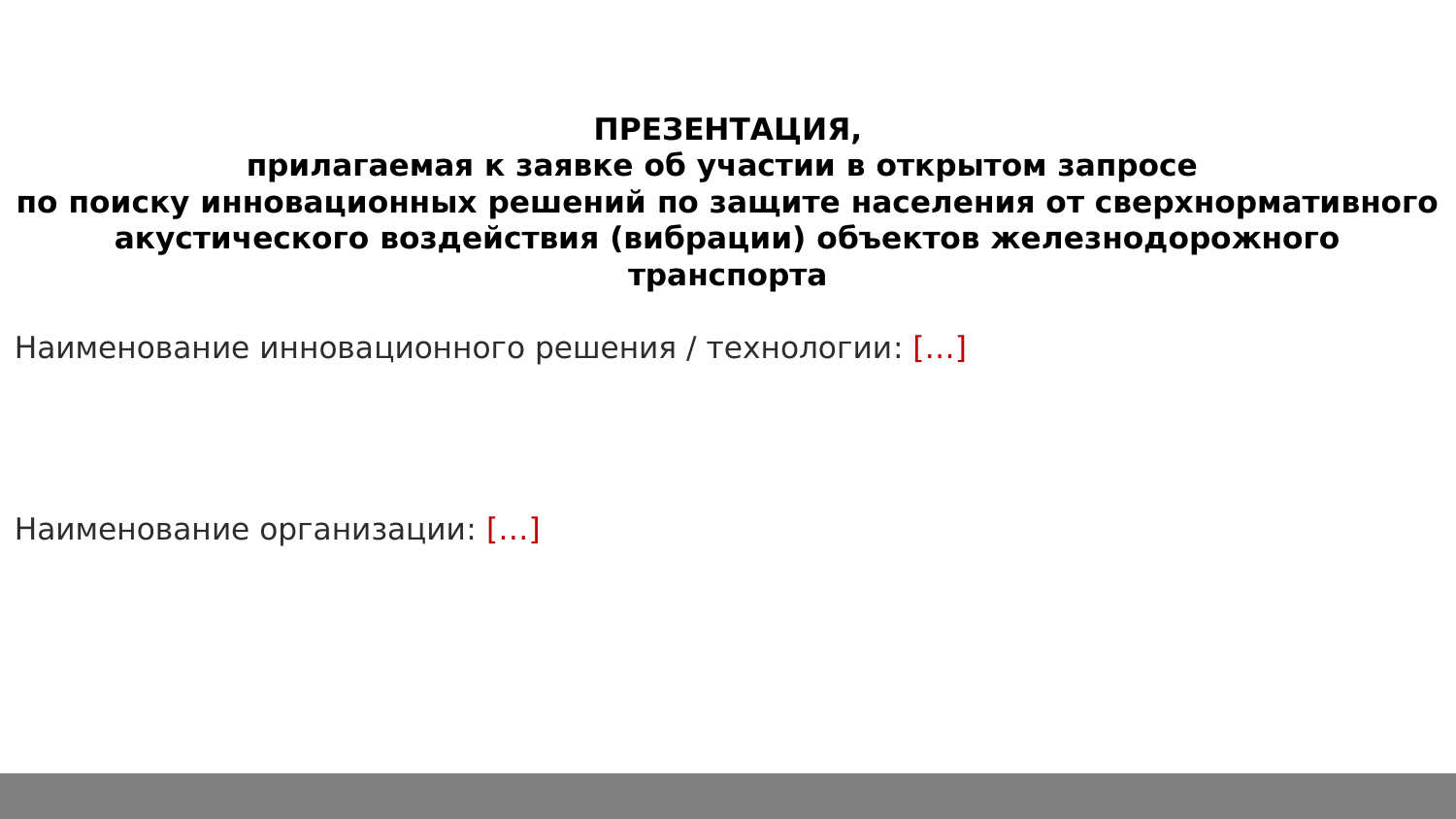

ПРЕЗЕНТАЦИЯ,
прилагаемая к заявке об участии в открытом запросе
по поиску инновационных решений по защите населения от сверхнормативного акустического воздействия (вибрации) объектов железнодорожного транспорта

Наименование инновационного решения / технологии: […]

Наименование организации: […]